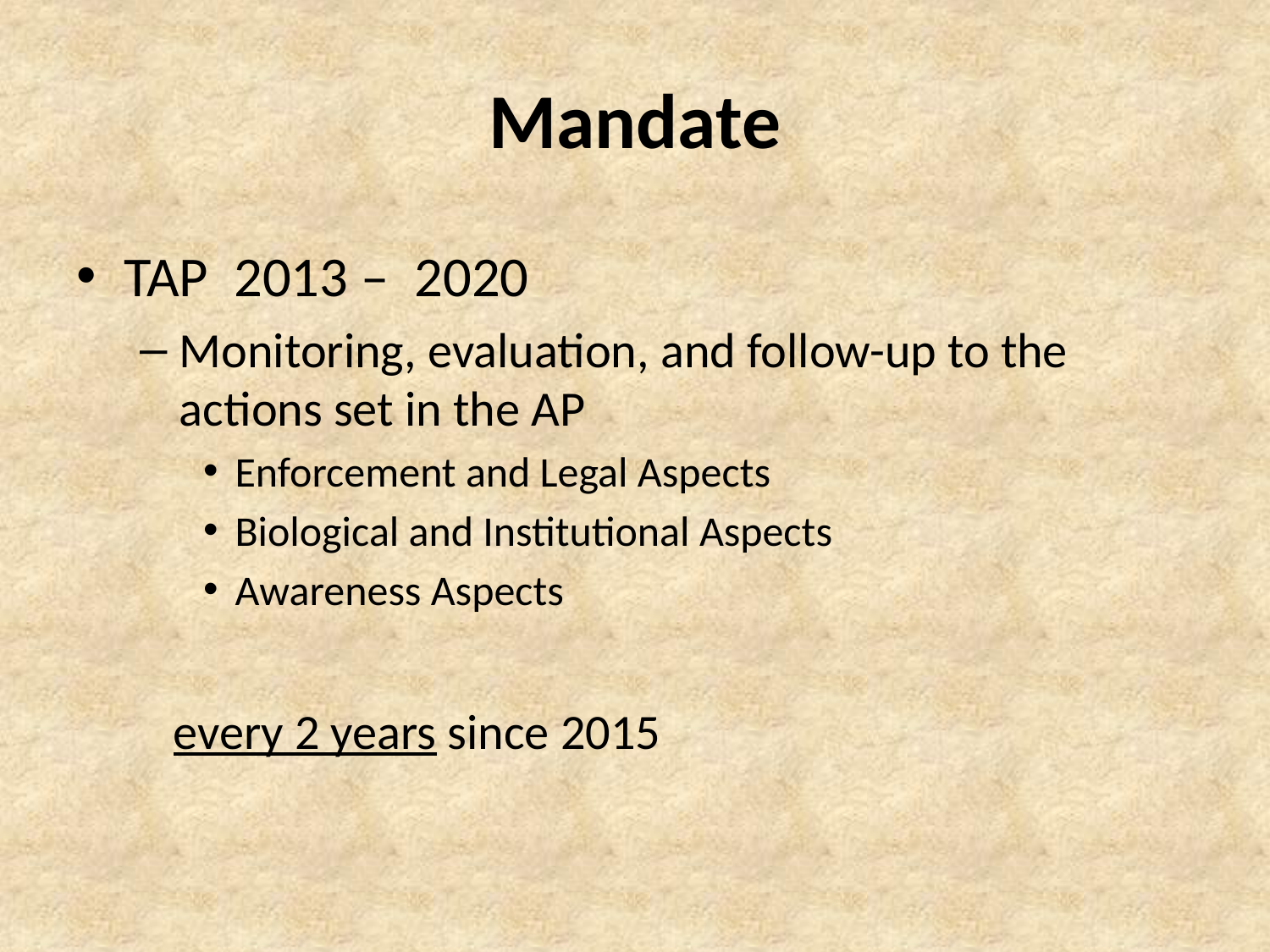

# Mandate
TAP  2013 –  2020
Monitoring, evaluation, and follow-up to the actions set in the AP
Enforcement and Legal Aspects
Biological and Institutional Aspects
Awareness Aspects

   every 2 years since 2015